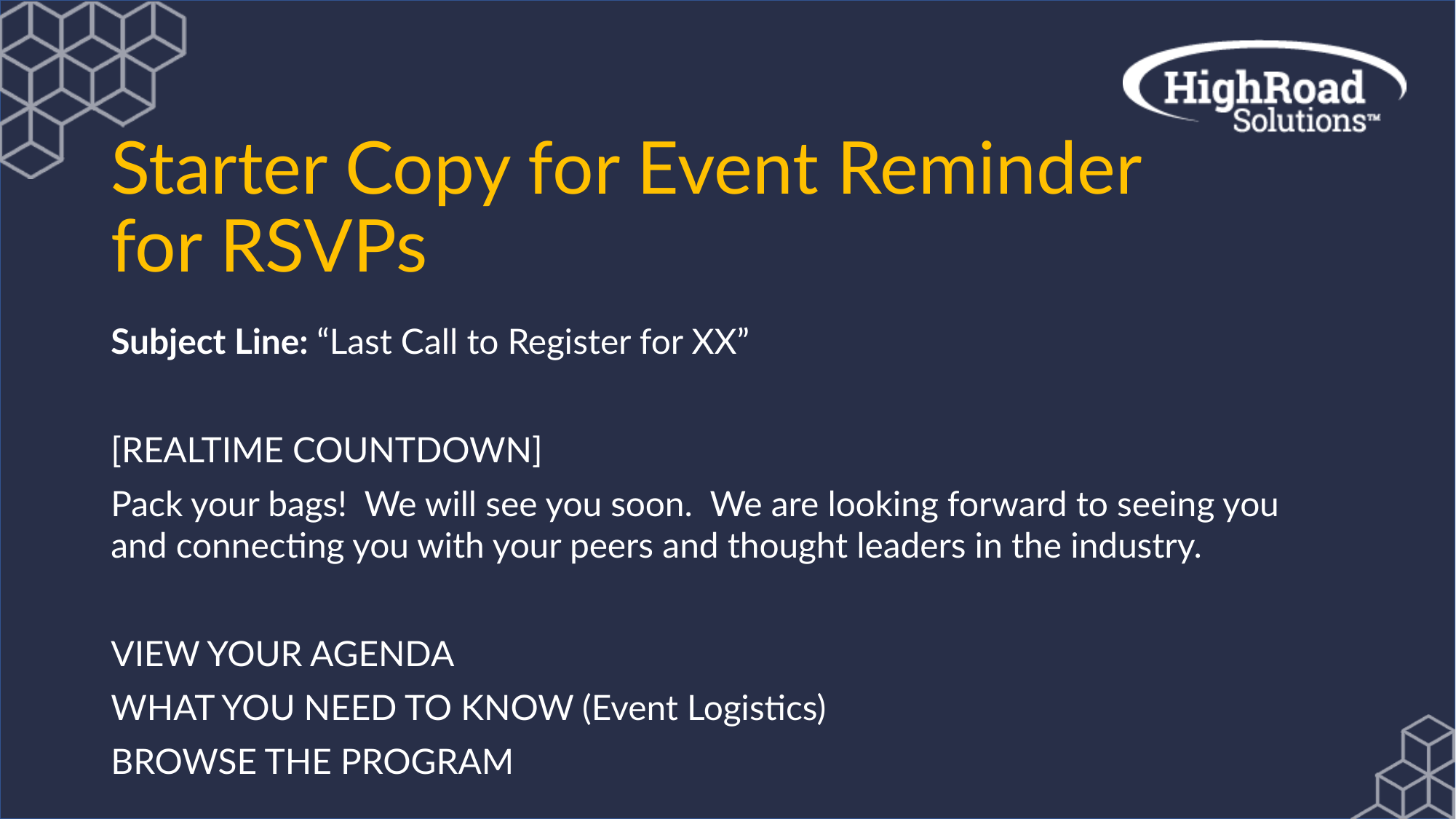

# Starter Copy for Event Reminder for RSVPs
Subject Line: “Last Call to Register for XX”

[REALTIME COUNTDOWN]
Pack your bags!  We will see you soon.  We are looking forward to seeing you and connecting you with your peers and thought leaders in the industry.

VIEW YOUR AGENDA
WHAT YOU NEED TO KNOW (Event Logistics)
BROWSE THE PROGRAM